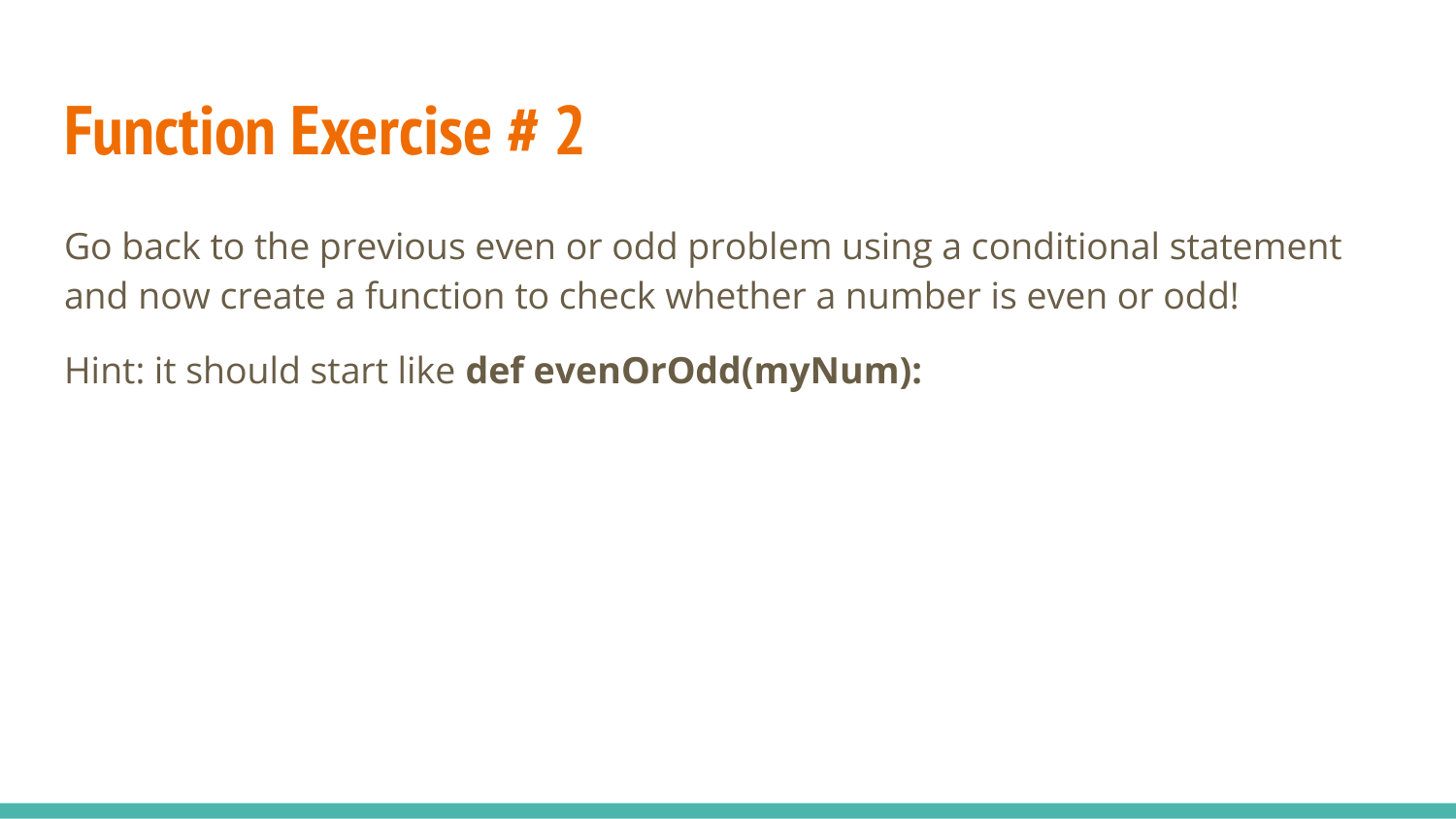

# Function Exercise # 2
Go back to the previous even or odd problem using a conditional statement and now create a function to check whether a number is even or odd!
Hint: it should start like def evenOrOdd(myNum):